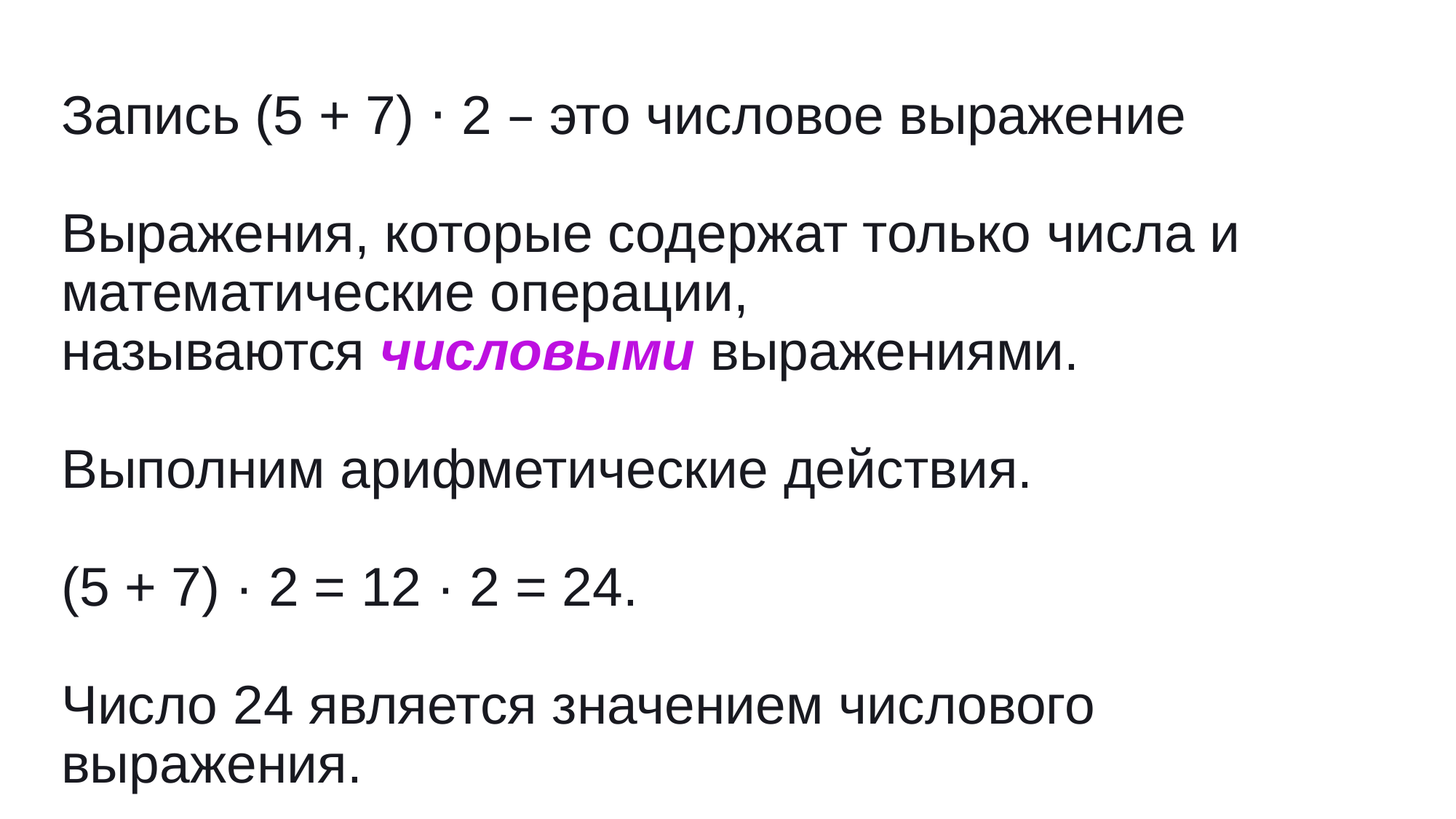

# Запись (5 + 7) ⋅ 2 – это числовое выражение   Выражения, которые содержат только числа и математические операции, называются числовыми выражениями.   Выполним арифметические действия.   (5 + 7) · 2 = 12 · 2 = 24.   Число 24 является значением числового выражения.